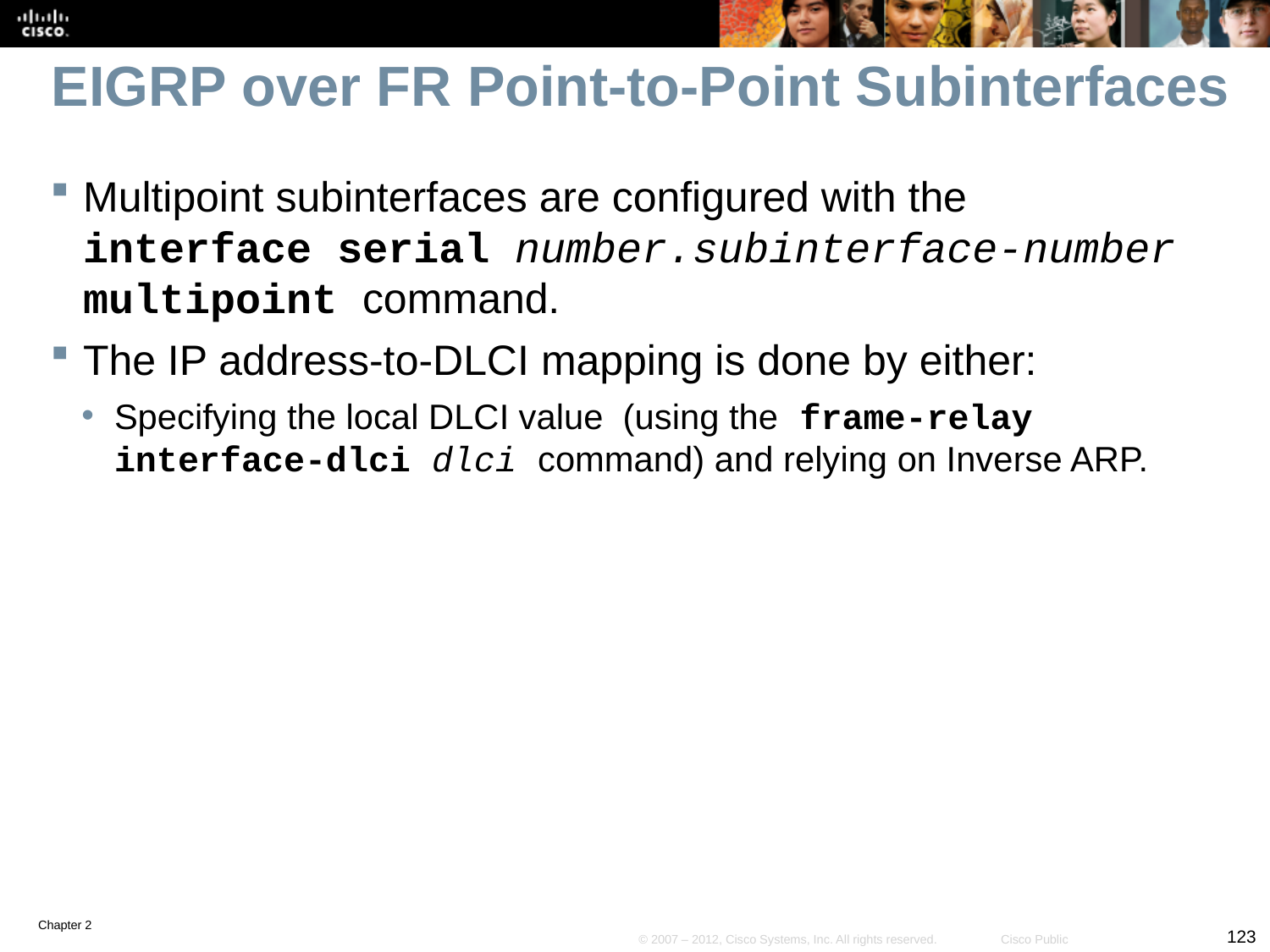

# EIGRP over FR Point-to-Point Subinterfaces
Multipoint subinterfaces are configured with the interface serial number.subinterface-number multipoint command.
The IP address-to-DLCI mapping is done by either:
Specifying the local DLCI value  (using the frame-relay interface-dlci dlci command) and relying on Inverse ARP.